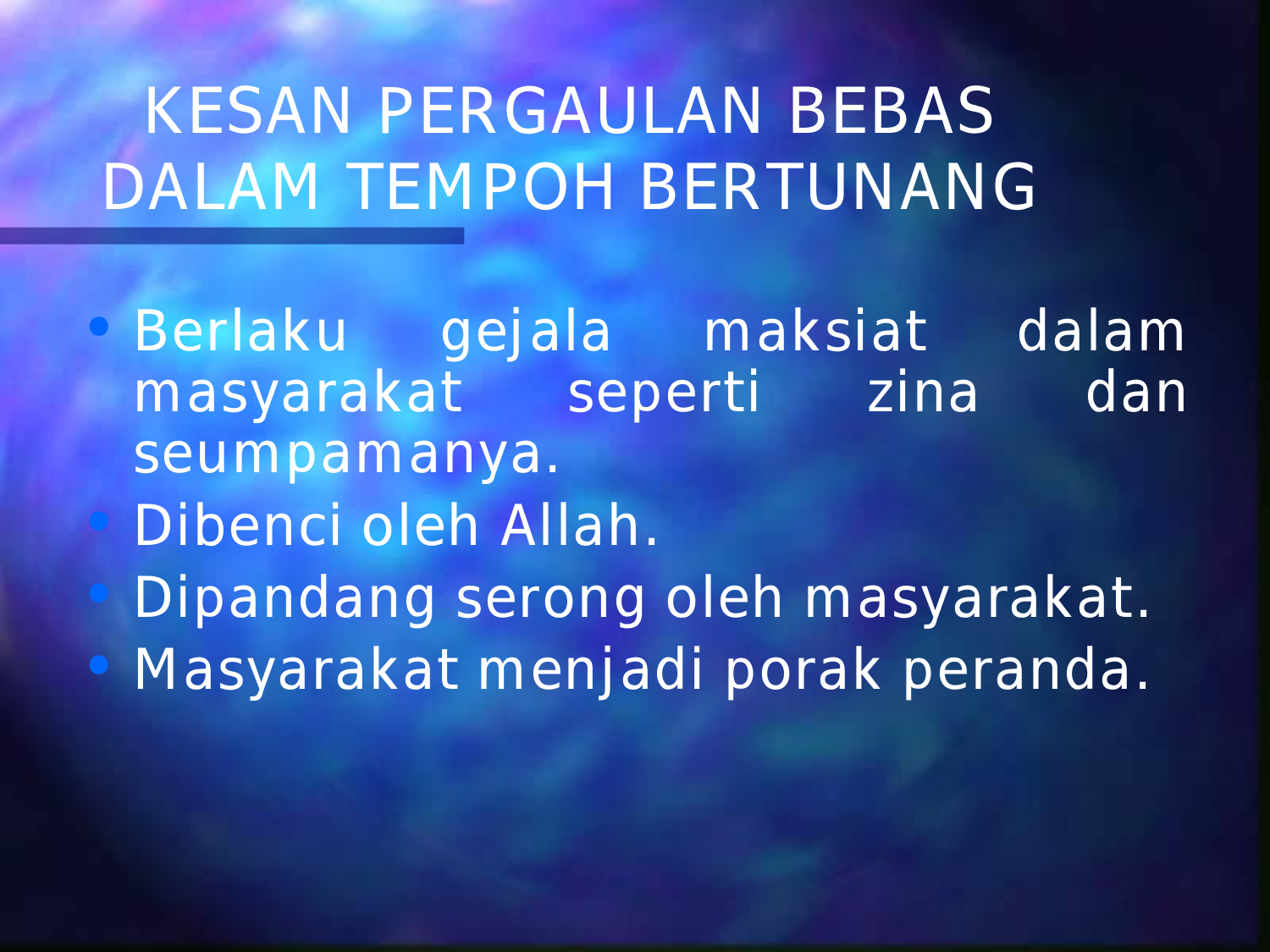

# KESAN PERGAULAN BEBAS DALAM TEMPOH BERTUNANG
Berlaku gejala maksiat dalam masyarakat seperti zina dan seumpamanya.
Dibenci oleh Allah.
Dipandang serong oleh masyarakat.
Masyarakat menjadi porak peranda.